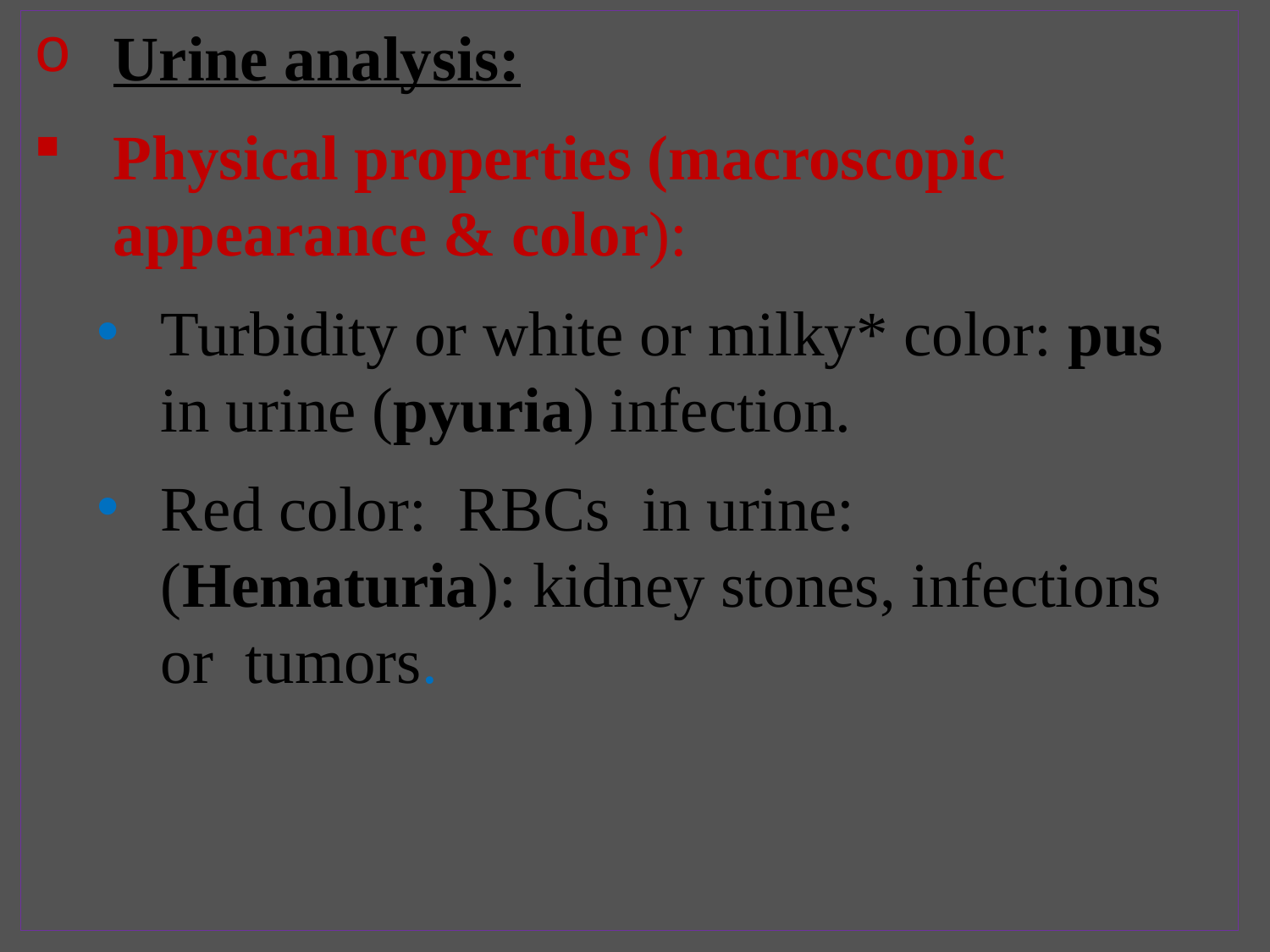

Urine analysis:
Physical properties (macroscopic appearance & color):
Turbidity or white or milky* color: pus in urine (pyuria) infection.
Red color:  RBCs  in urine: (Hematuria): kidney stones, infections or  tumors.